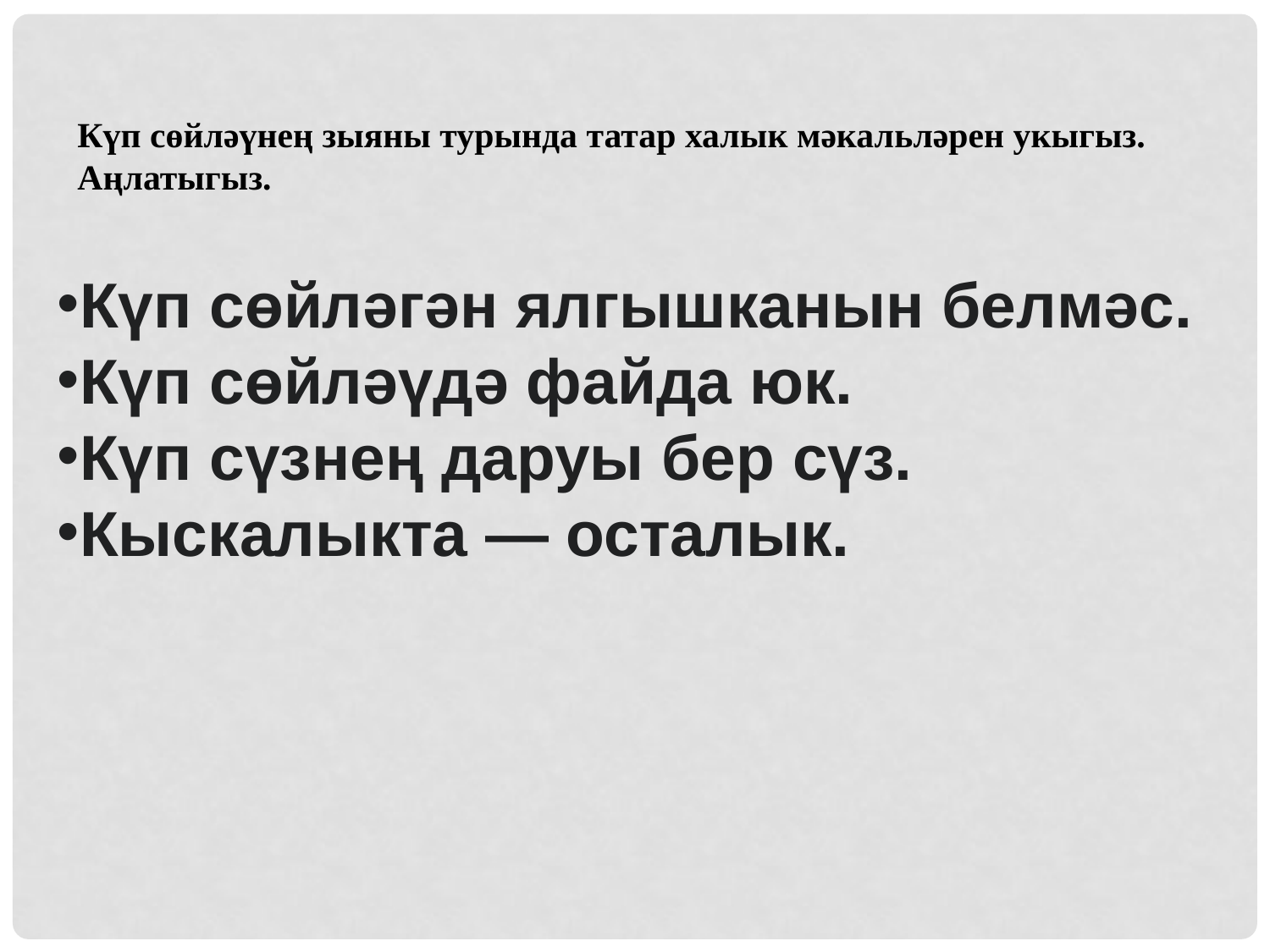

Күп сөйләүнең зыяны турында татар халык мәкальләрен укыгыз. Аңлатыгыз.
Күп сөйләгән ялгышканын белмәс.
Күп сөйләүдә файда юк.
Күп сүзнең даруы бер сүз.
Кыскалыкта — осталык.